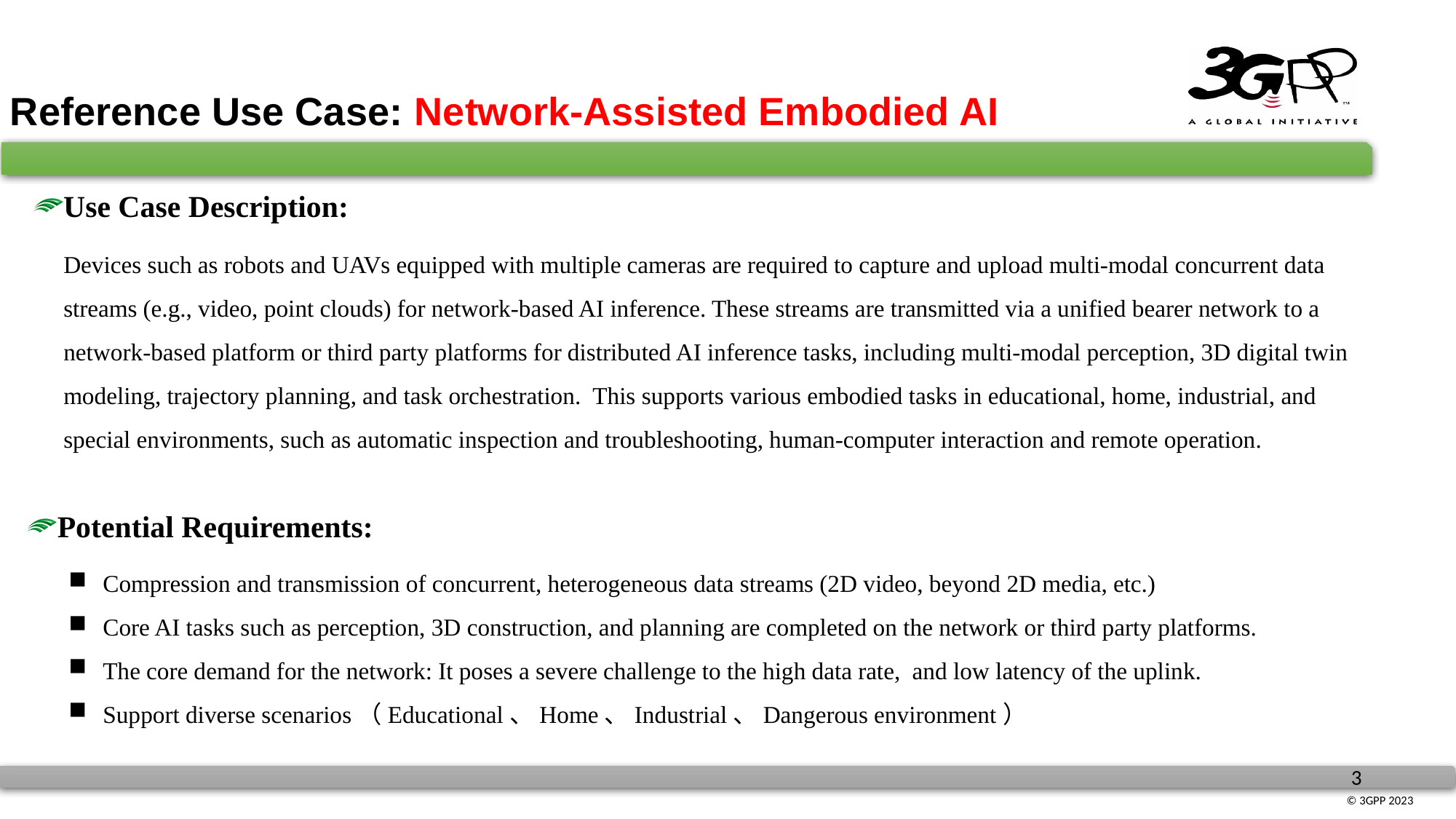

# Reference Use Case: Network-Assisted Embodied AI
Use Case Description:

Devices such as robots and UAVs equipped with multiple cameras are required to capture and upload multi-modal concurrent data streams (e.g., video, point clouds) for network-based AI inference. These streams are transmitted via a unified bearer network to a network-based platform or third party platforms for distributed AI inference tasks, including multi-modal perception, 3D digital twin modeling, trajectory planning, and task orchestration.  This supports various embodied tasks in educational, home, industrial, and special environments, such as automatic inspection and troubleshooting, human-computer interaction and remote operation.
Potential Requirements:

Compression and transmission of concurrent, heterogeneous data streams (2D video, beyond 2D media, etc.)
Core AI tasks such as perception, 3D construction, and planning are completed on the network or third party platforms.
The core demand for the network: It poses a severe challenge to the high data rate,  and low latency of the uplink.
Support diverse scenarios（Educational、Home、Industrial、Dangerous environment）